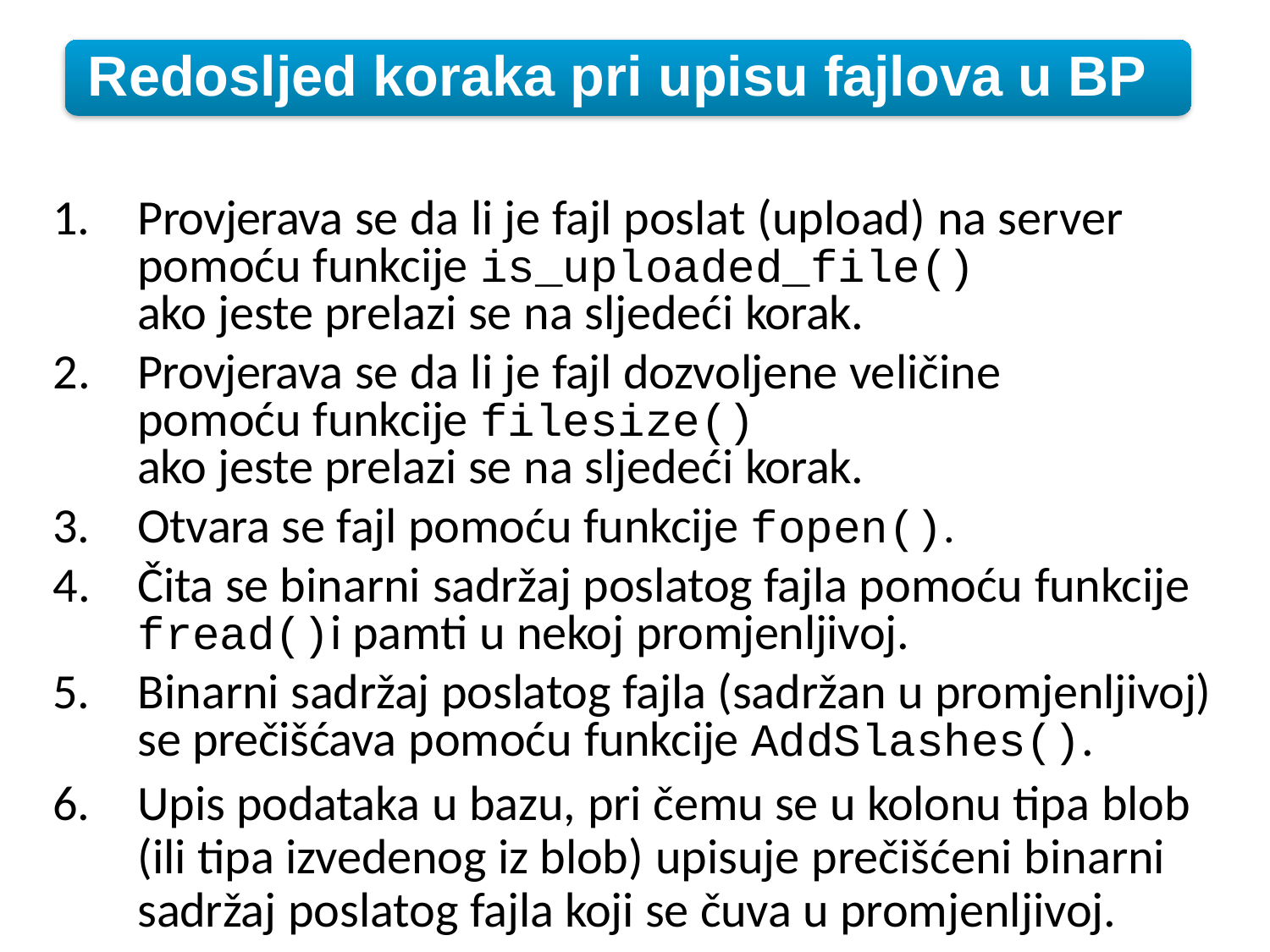

Redosljed koraka pri upisu fajlova u BP
1. Provjerava se da li je fajl poslat (upload) na server
pomoću funkcije is_uploaded_file()
ako jeste prelazi se na sljedeći korak.
2. Provjerava se da li je fajl dozvoljene veličine
pomoću funkcije filesize()
ako jeste prelazi se na sljedeći korak.
3. Otvara se fajl pomoću funkcije fopen().
4. Čita se binarni sadržaj poslatog fajla pomoću funkcije
fread()i pamti u nekoj promjenljivoj.
5. Binarni sadržaj poslatog fajla (sadržan u promjenljivoj)
se prečišćava pomoću funkcije AddSlashes().
6. Upis podataka u bazu, pri čemu se u kolonu tipa blob
(ili tipa izvedenog iz blob) upisuje prečišćeni binarni
sadržaj poslatog fajla koji se čuva u promjenljivoj.